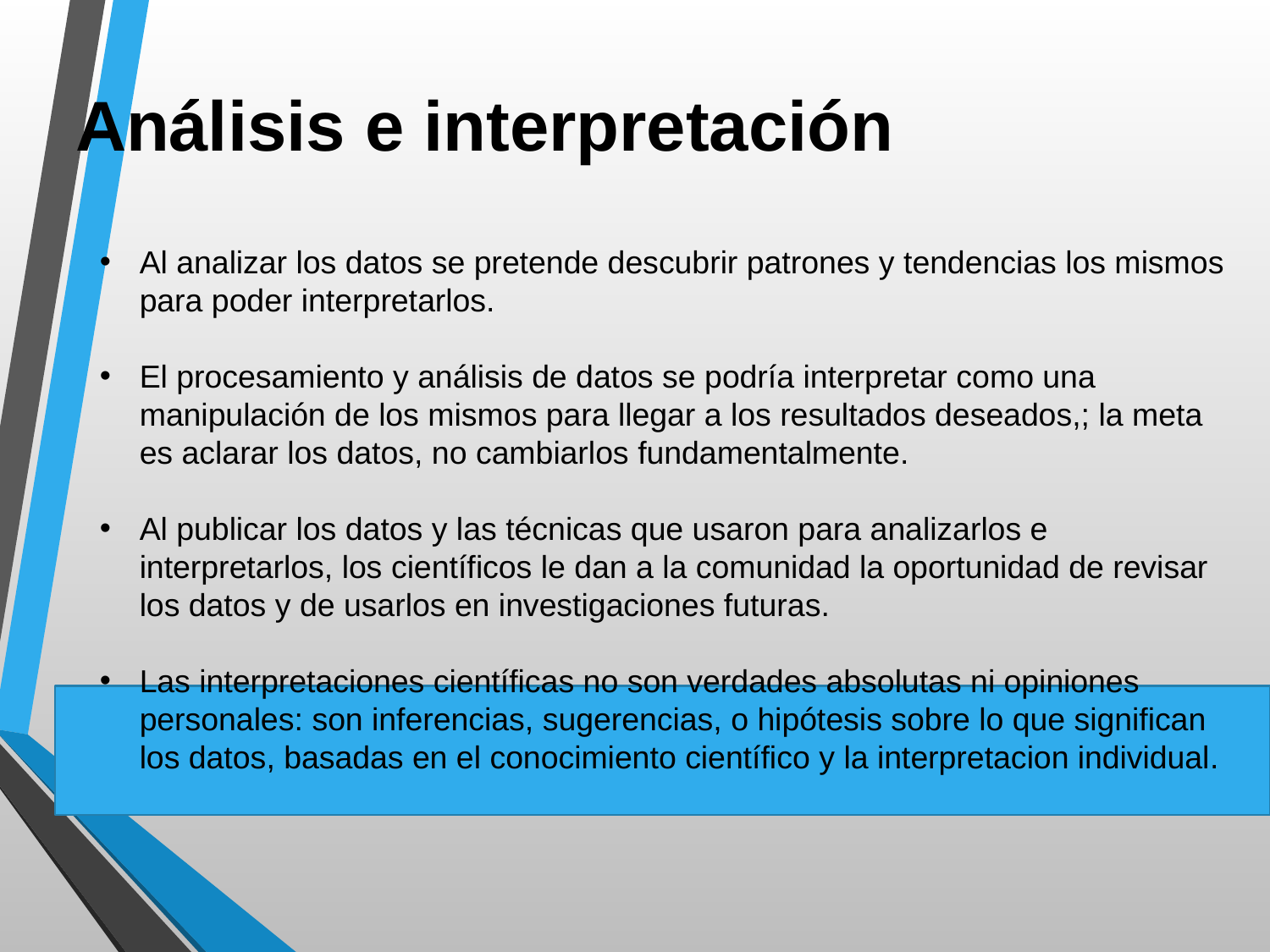

Análisis e interpretación
Al analizar los datos se pretende descubrir patrones y tendencias los mismos para poder interpretarlos.

El procesamiento y análisis de datos se podría interpretar como una manipulación de los mismos para llegar a los resultados deseados,; la meta es aclarar los datos, no cambiarlos fundamentalmente.

Al publicar los datos y las técnicas que usaron para analizarlos e interpretarlos, los científicos le dan a la comunidad la oportunidad de revisar los datos y de usarlos en investigaciones futuras.
Las interpretaciones científicas no son verdades absolutas ni opiniones personales: son inferencias, sugerencias, o hipótesis sobre lo que significan los datos, basadas en el conocimiento científico y la interpretacion individual.